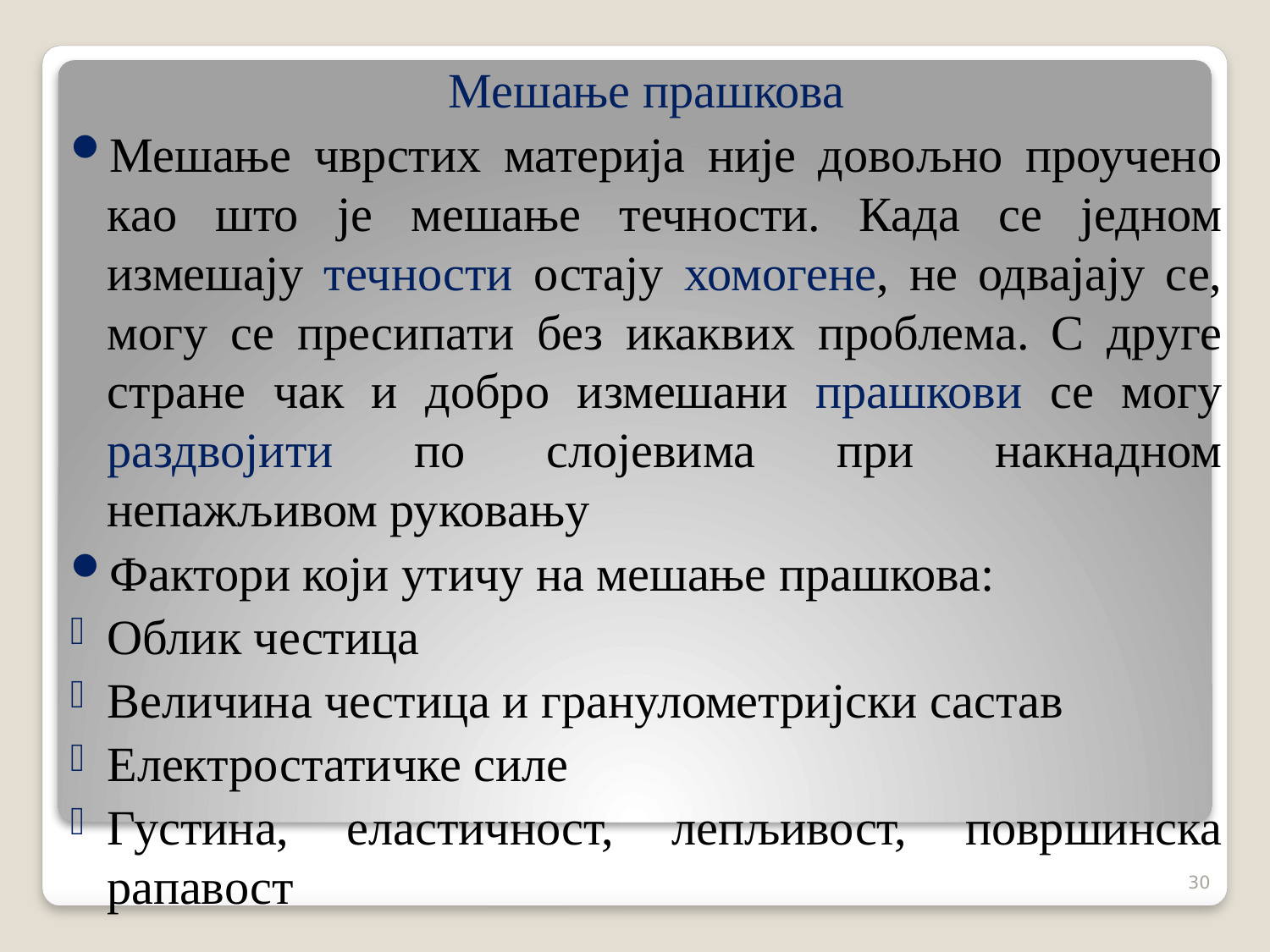

Мешање прашкова
Мешање чврстих материја није довољно проучено као што је мешање течности. Када се једном измешају течности остају хомогене, не одвајају се, могу се пресипати без икаквих проблема. С друге стране чак и добро измешани прашкови се могу раздвојити по слојевима при накнадном непажљивом руковању
Фактори који утичу на мешање прашкова:
Облик честица
Величина честица и гранулометријски састав
Електростатичке силе
Густина, еластичност, лепљивост, површинска рапавост

30